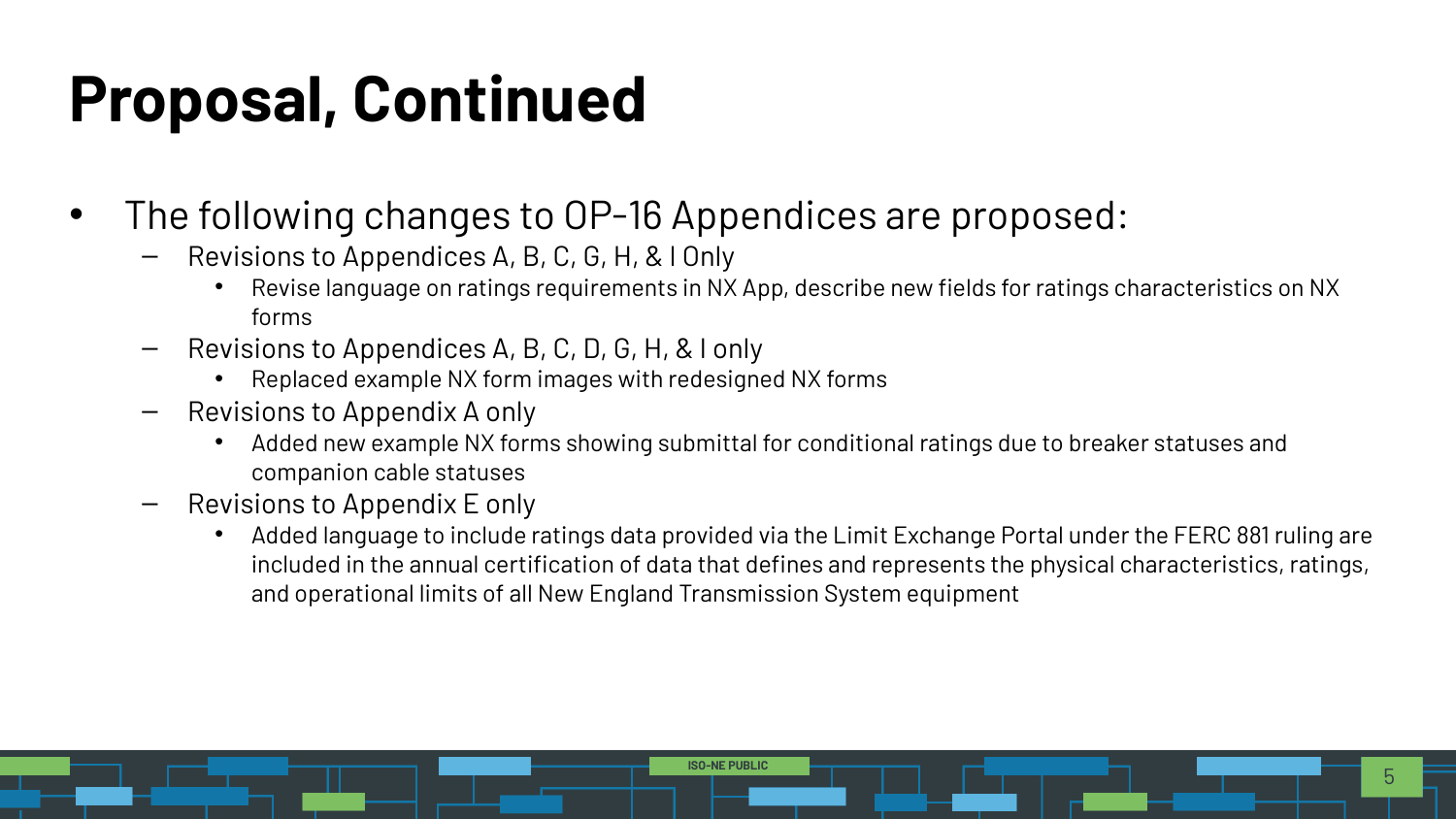

# Proposal, Continued
The following changes to OP-16 Appendices are proposed:
Revisions to Appendices A, B, C, G, H, & I Only
Revise language on ratings requirements in NX App, describe new fields for ratings characteristics on NX forms
Revisions to Appendices A, B, C, D, G, H, & I only
Replaced example NX form images with redesigned NX forms
Revisions to Appendix A only
Added new example NX forms showing submittal for conditional ratings due to breaker statuses and companion cable statuses
Revisions to Appendix E only
Added language to include ratings data provided via the Limit Exchange Portal under the FERC 881 ruling are included in the annual certification of data that defines and represents the physical characteristics, ratings, and operational limits of all New England Transmission System equipment

5